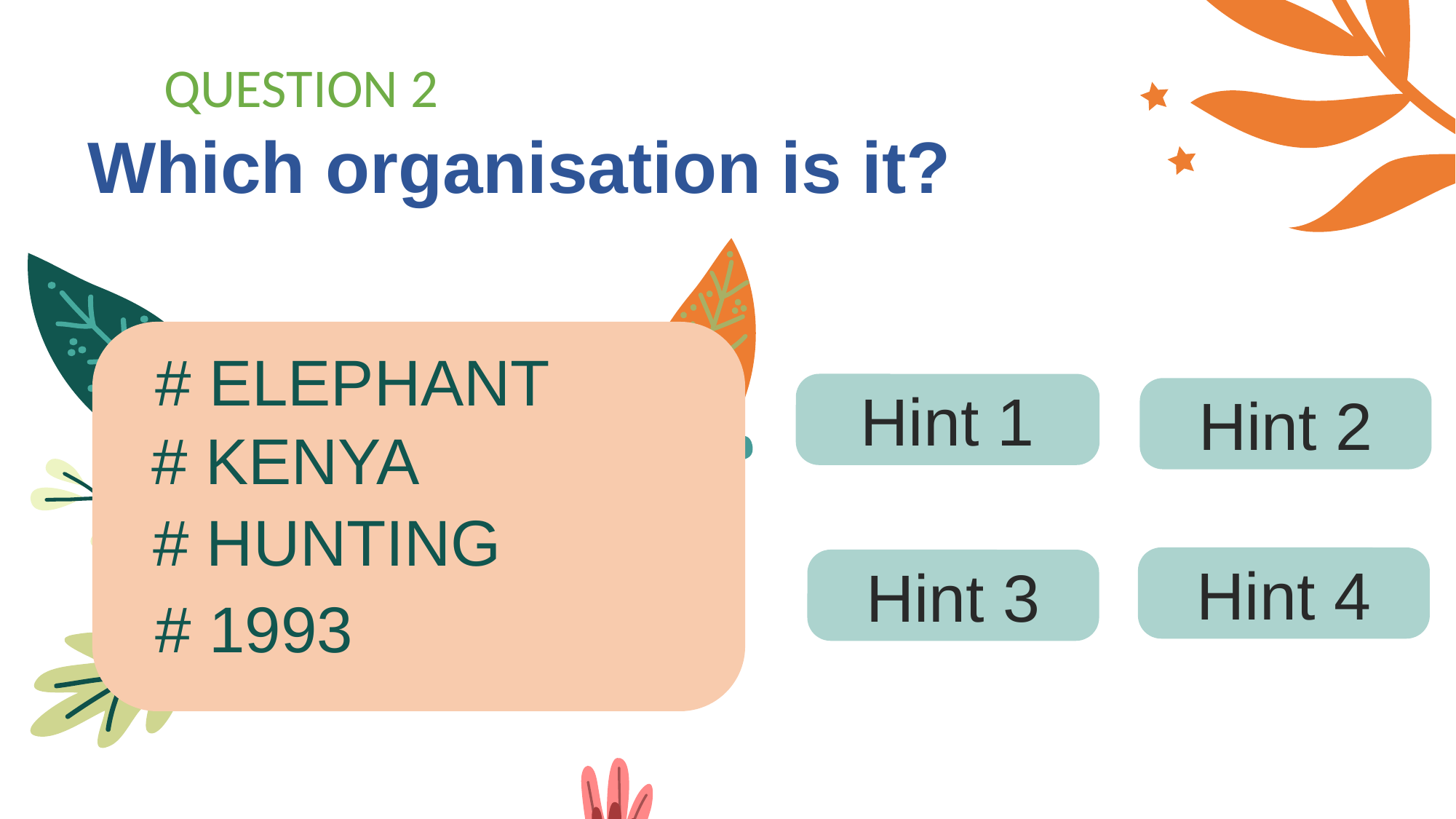

QUESTION 2
Which organisation is it?

# ELEPHANT
Hint 1
Hint 2
# KENYA
# HUNTING
Hint 4
Hint 3
# 1993